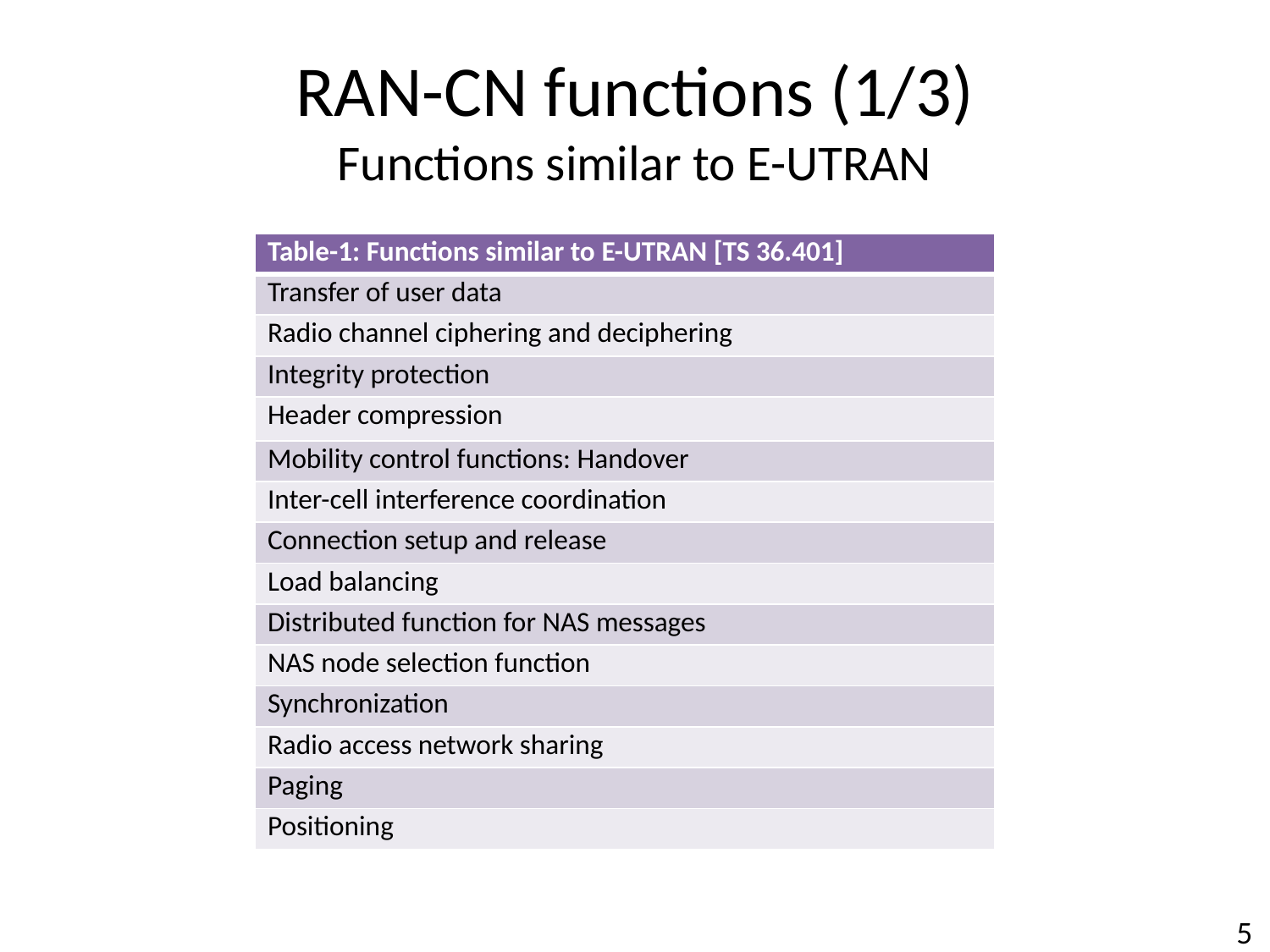

# RAN-CN functions (1/3) Functions similar to E-UTRAN
| Table-1: Functions similar to E-UTRAN [TS 36.401] |
| --- |
| Transfer of user data |
| Radio channel ciphering and deciphering |
| Integrity protection |
| Header compression |
| Mobility control functions: Handover |
| Inter-cell interference coordination |
| Connection setup and release |
| Load balancing |
| Distributed function for NAS messages |
| NAS node selection function |
| Synchronization |
| Radio access network sharing |
| Paging |
| Positioning |
5